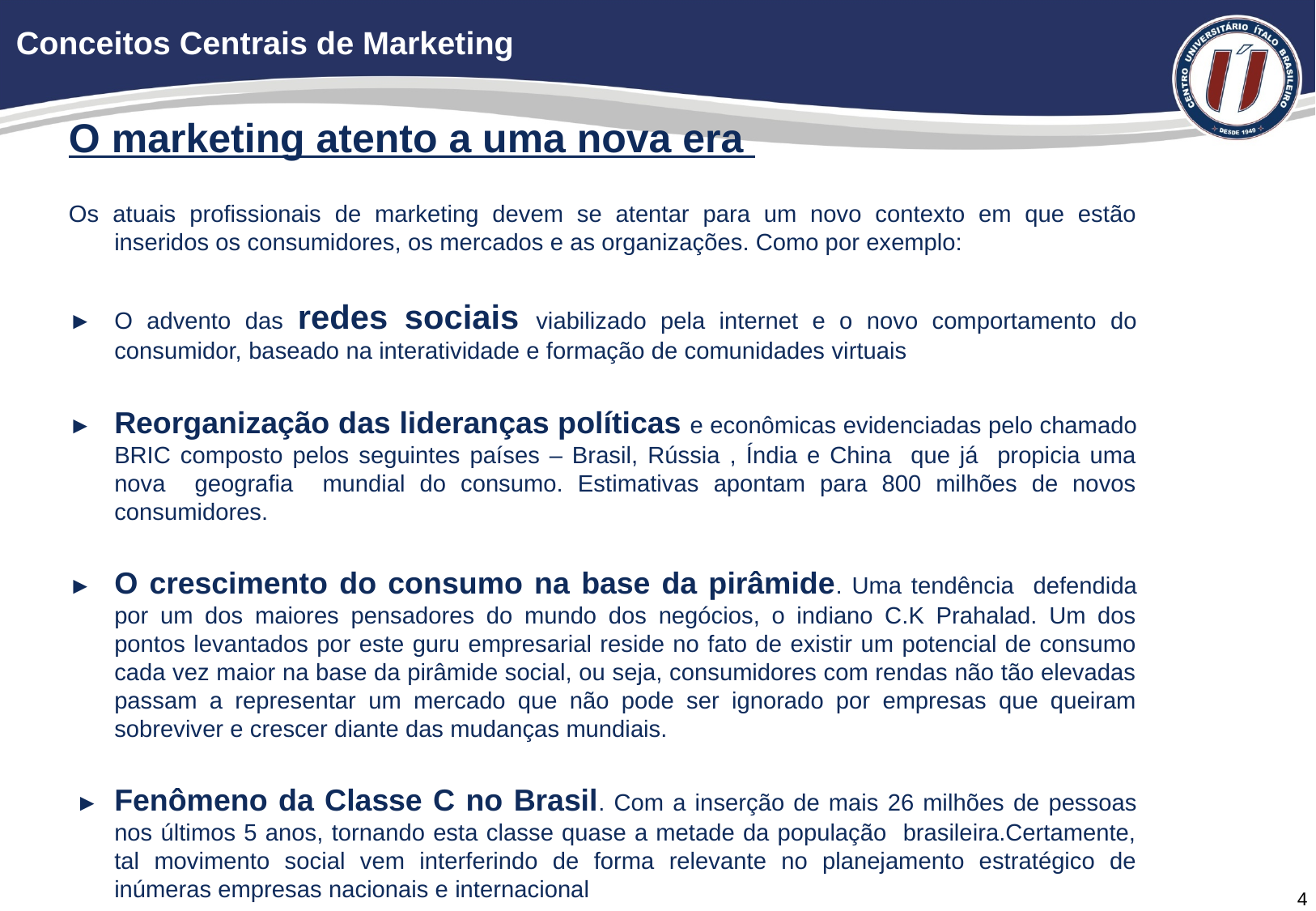

# Conceitos Centrais de Marketing
O marketing atento a uma nova era

Os atuais profissionais de marketing devem se atentar para um novo contexto em que estão inseridos os consumidores, os mercados e as organizações. Como por exemplo:

►	O advento das redes sociais viabilizado pela internet e o novo comportamento do consumidor, baseado na interatividade e formação de comunidades virtuais

►	Reorganização das lideranças políticas e econômicas evidenciadas pelo chamado BRIC composto pelos seguintes países – Brasil, Rússia , Índia e China  que já  propicia uma nova  geografia  mundial do consumo. Estimativas apontam para 800 milhões de novos consumidores.

►	O crescimento do consumo na base da pirâmide. Uma tendência  defendida por um dos maiores pensadores do mundo dos negócios, o indiano C.K Prahalad. Um dos pontos levantados por este guru empresarial reside no fato de existir um potencial de consumo cada vez maior na base da pirâmide social, ou seja, consumidores com rendas não tão elevadas passam a representar um mercado que não pode ser ignorado por empresas que queiram sobreviver e crescer diante das mudanças mundiais.

 ►	Fenômeno da Classe C no Brasil. Com a inserção de mais 26 milhões de pessoas nos últimos 5 anos, tornando esta classe quase a metade da população  brasileira.Certamente, tal movimento social vem interferindo de forma relevante no planejamento estratégico de inúmeras empresas nacionais e internacional

4